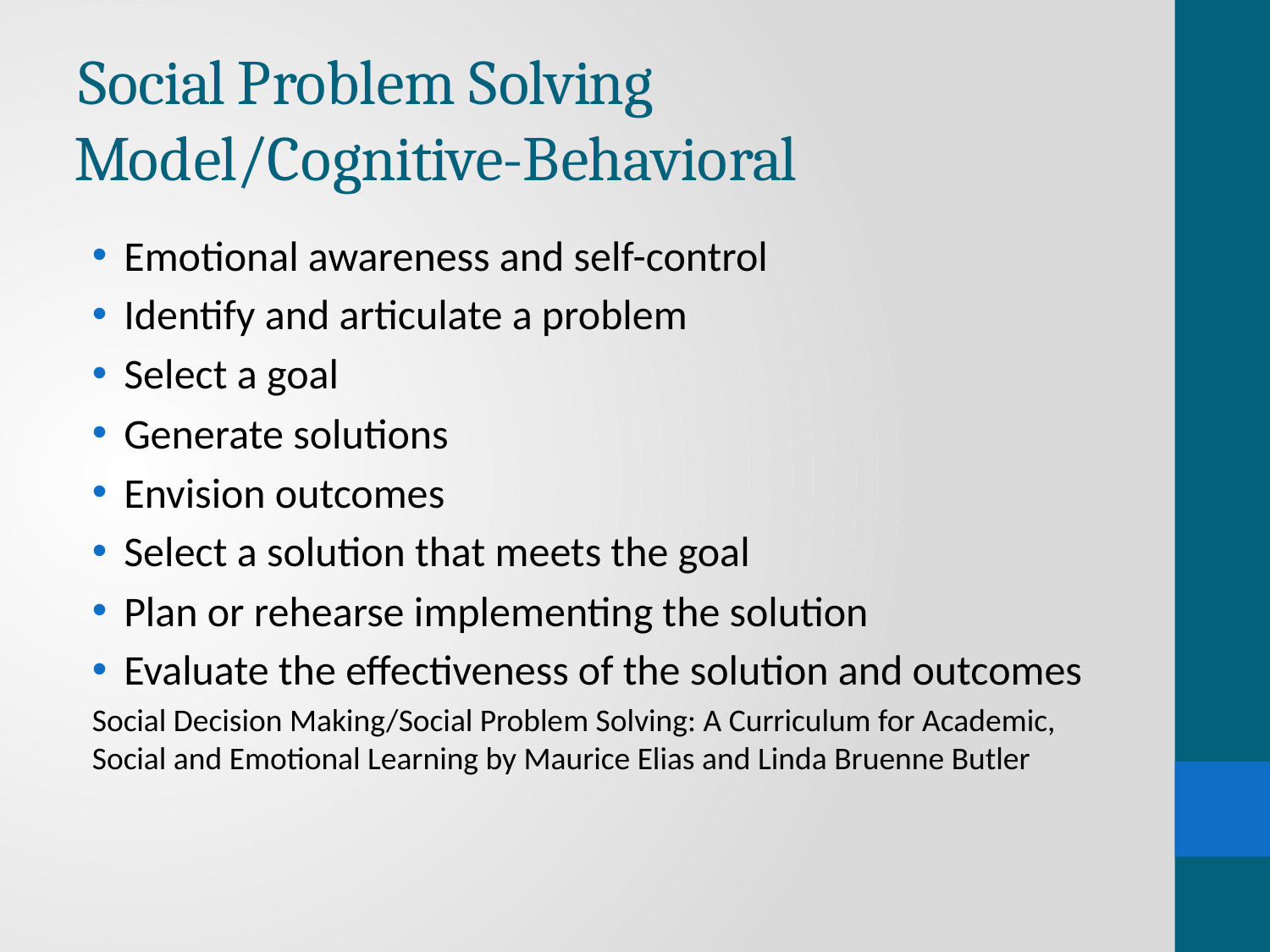

# Social Problem Solving Model/Cognitive-Behavioral
Emotional awareness and self-control
Identify and articulate a problem
Select a goal
Generate solutions
Envision outcomes
Select a solution that meets the goal
Plan or rehearse implementing the solution
Evaluate the effectiveness of the solution and outcomes
Social Decision Making/Social Problem Solving: A Curriculum for Academic, Social and Emotional Learning by Maurice Elias and Linda Bruenne Butler